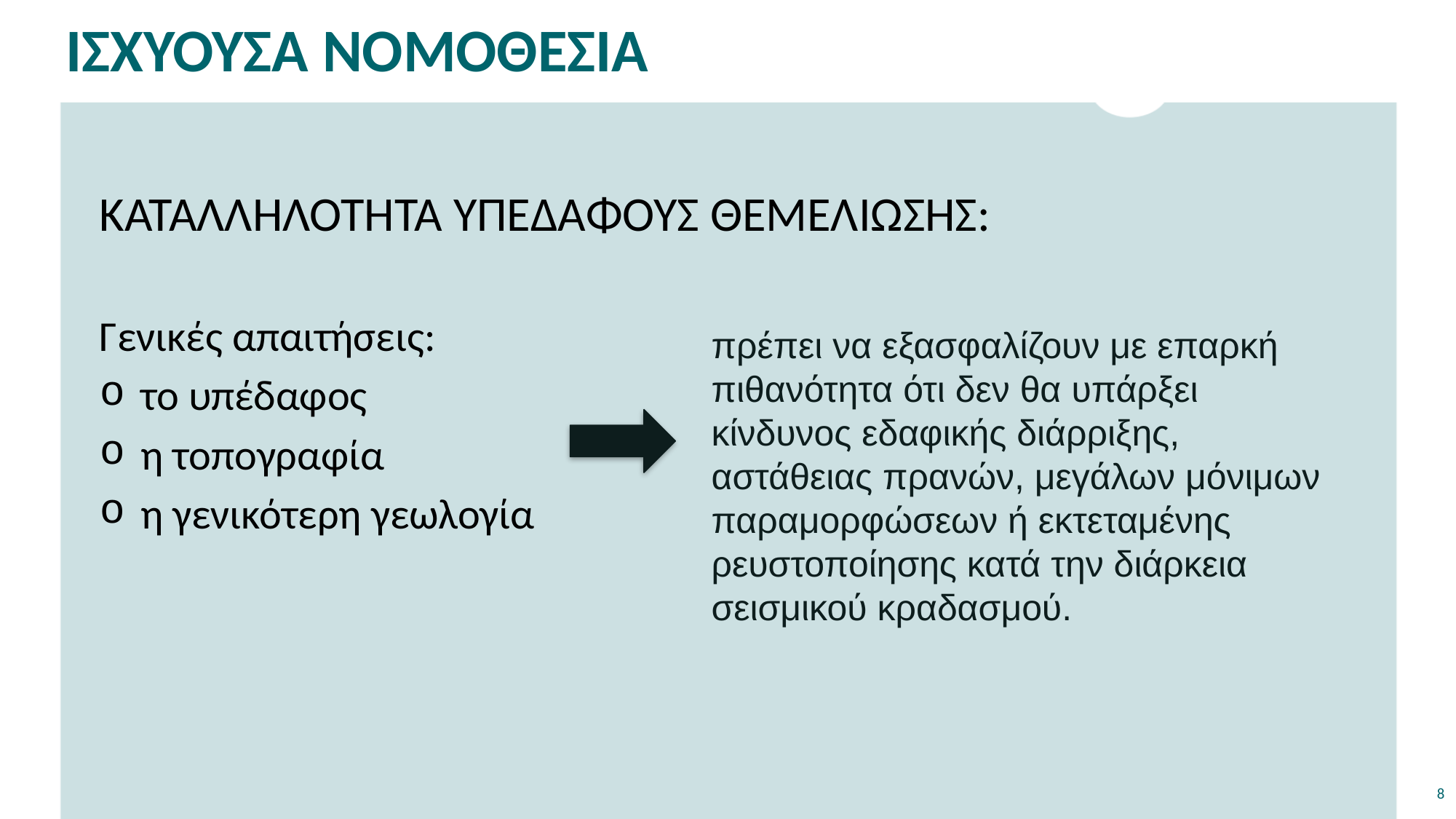

# ΙΣΧΥΟΥΣΑ ΝΟΜΟΘΕΣΙΑ
ΚΑΤΑΛΛΗΛΟΤΗΤΑ ΥΠΕΔΑΦΟΥΣ ΘΕΜΕΛΙΩΣΗΣ:

Γενικές απαιτήσεις:
το υπέδαφος
η τοπογραφία
η γενικότερη γεωλογία
πρέπει να εξασφαλίζουν με επαρκή πιθανότητα ότι δεν θα υπάρξει κίνδυνος εδαφικής διάρριξης, αστάθειας πρανών, μεγάλων μόνιμων παραμορφώσεων ή εκτεταμένης ρευστοποίησης κατά την διάρκεια σεισμικού κραδασμού.